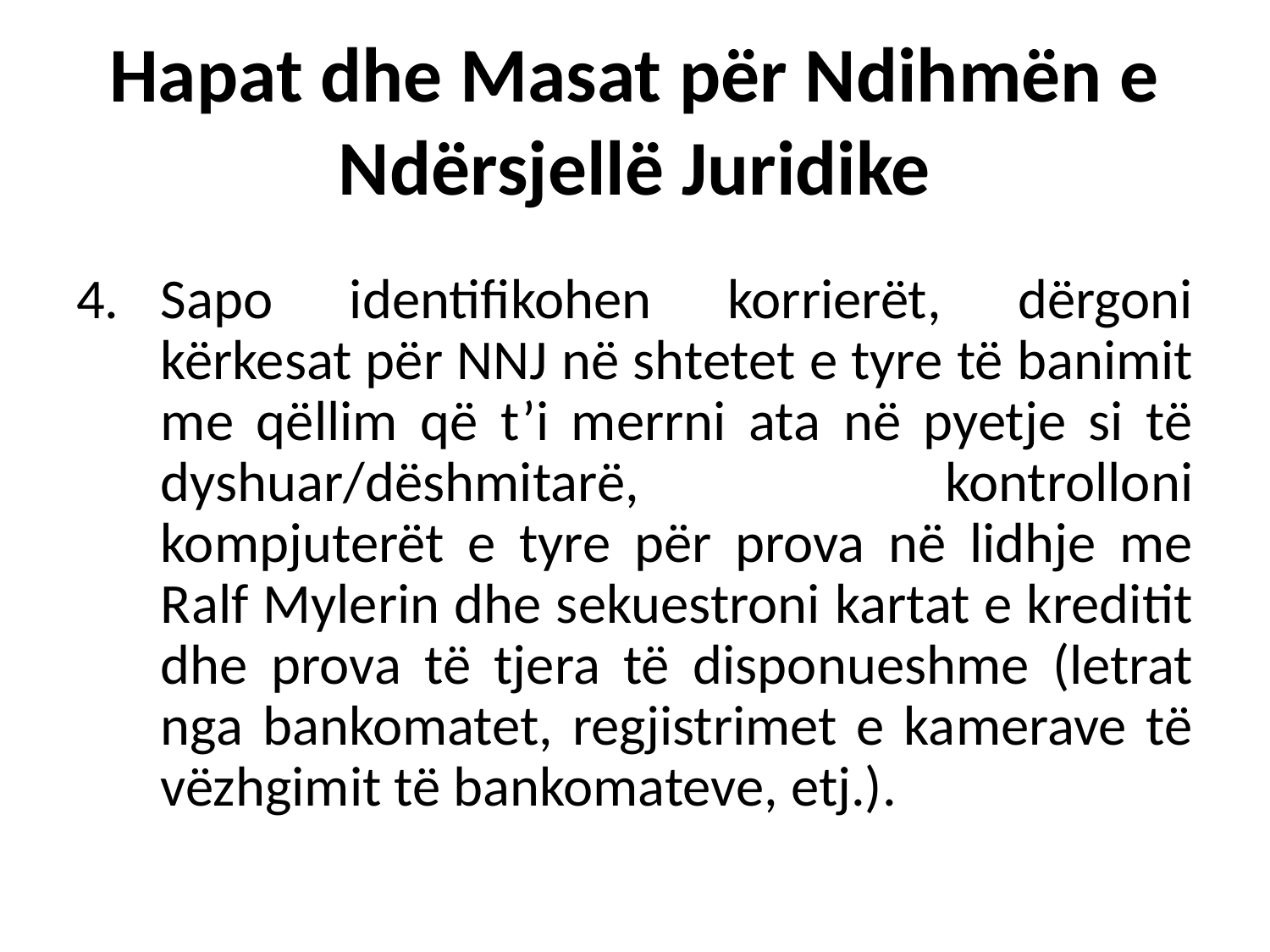

# Hapat dhe Masat për Ndihmën e Ndërsjellë Juridike
Sapo identifikohen korrierët, dërgoni kërkesat për NNJ në shtetet e tyre të banimit me qëllim që t’i merrni ata në pyetje si të dyshuar/dëshmitarë, kontrolloni kompjuterët e tyre për prova në lidhje me Ralf Mylerin dhe sekuestroni kartat e kreditit dhe prova të tjera të disponueshme (letrat nga bankomatet, regjistrimet e kamerave të vëzhgimit të bankomateve, etj.).